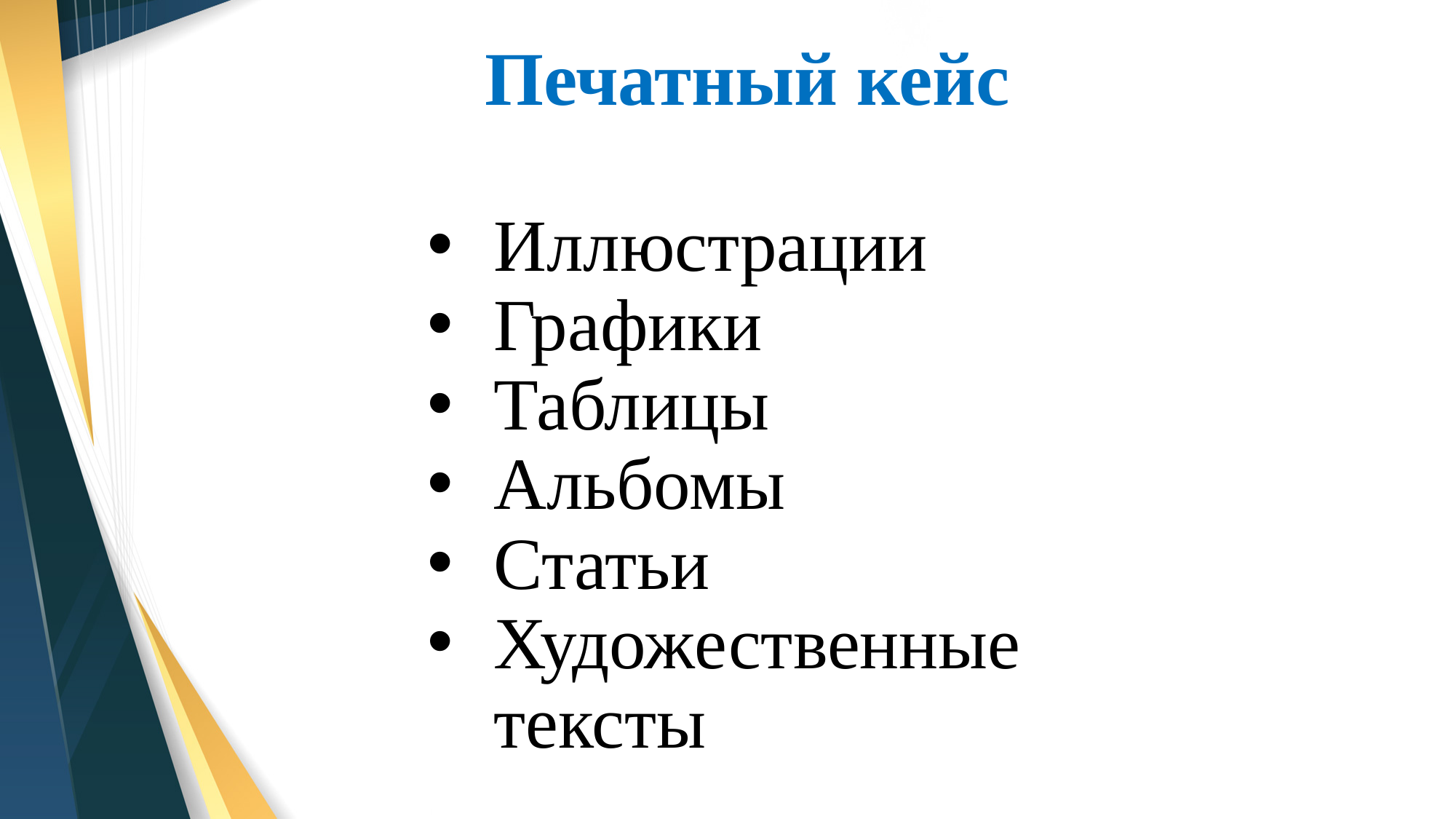

# Печатный кейс
Иллюстрации
Графики
Таблицы
Альбомы
Статьи
Художественные тексты